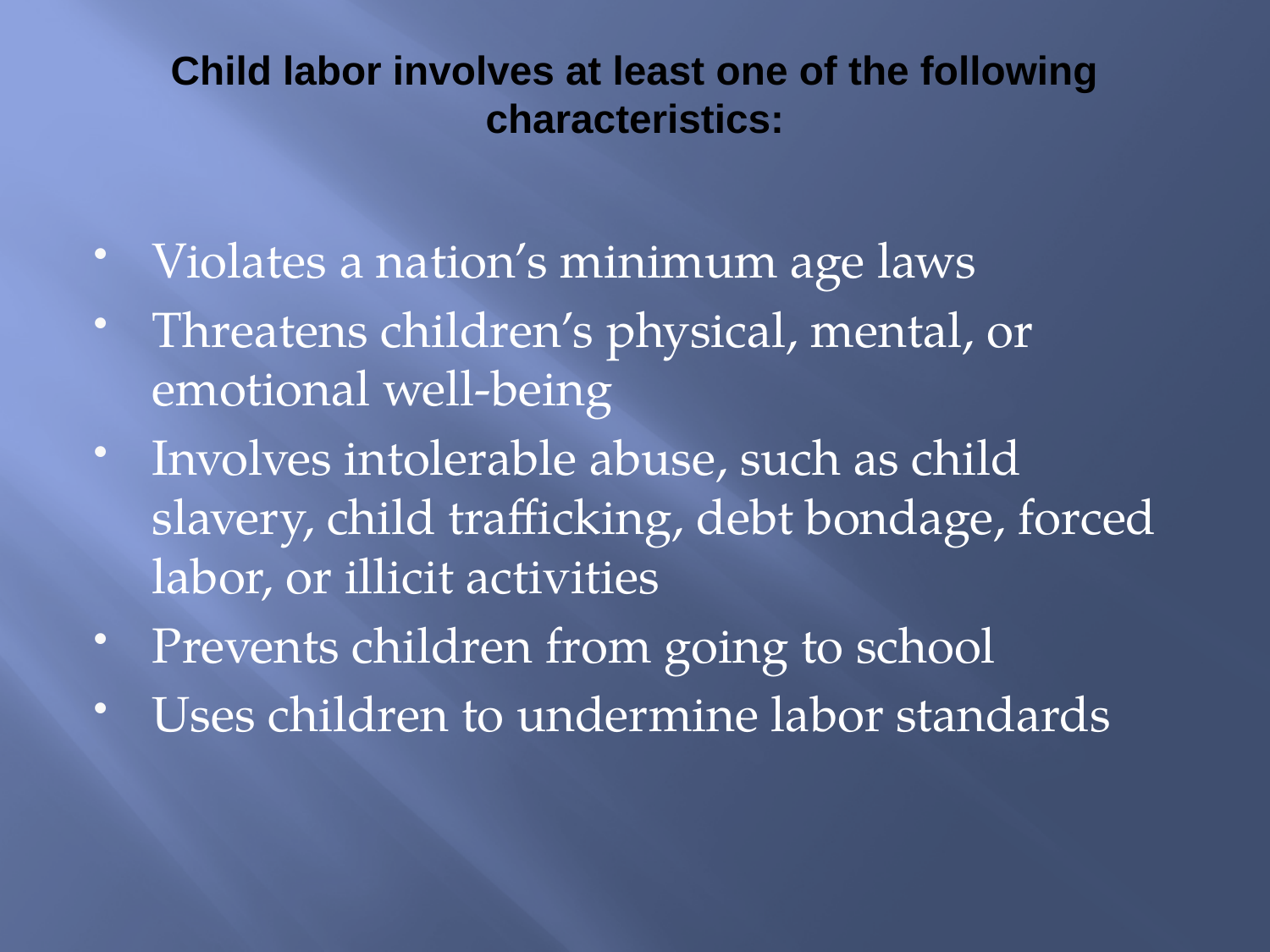

# Child labor involves at least one of the following characteristics:
Violates a nation’s minimum age laws
Threatens children’s physical, mental, or emotional well-being
Involves intolerable abuse, such as child slavery, child trafficking, debt bondage, forced labor, or illicit activities
Prevents children from going to school
Uses children to undermine labor standards